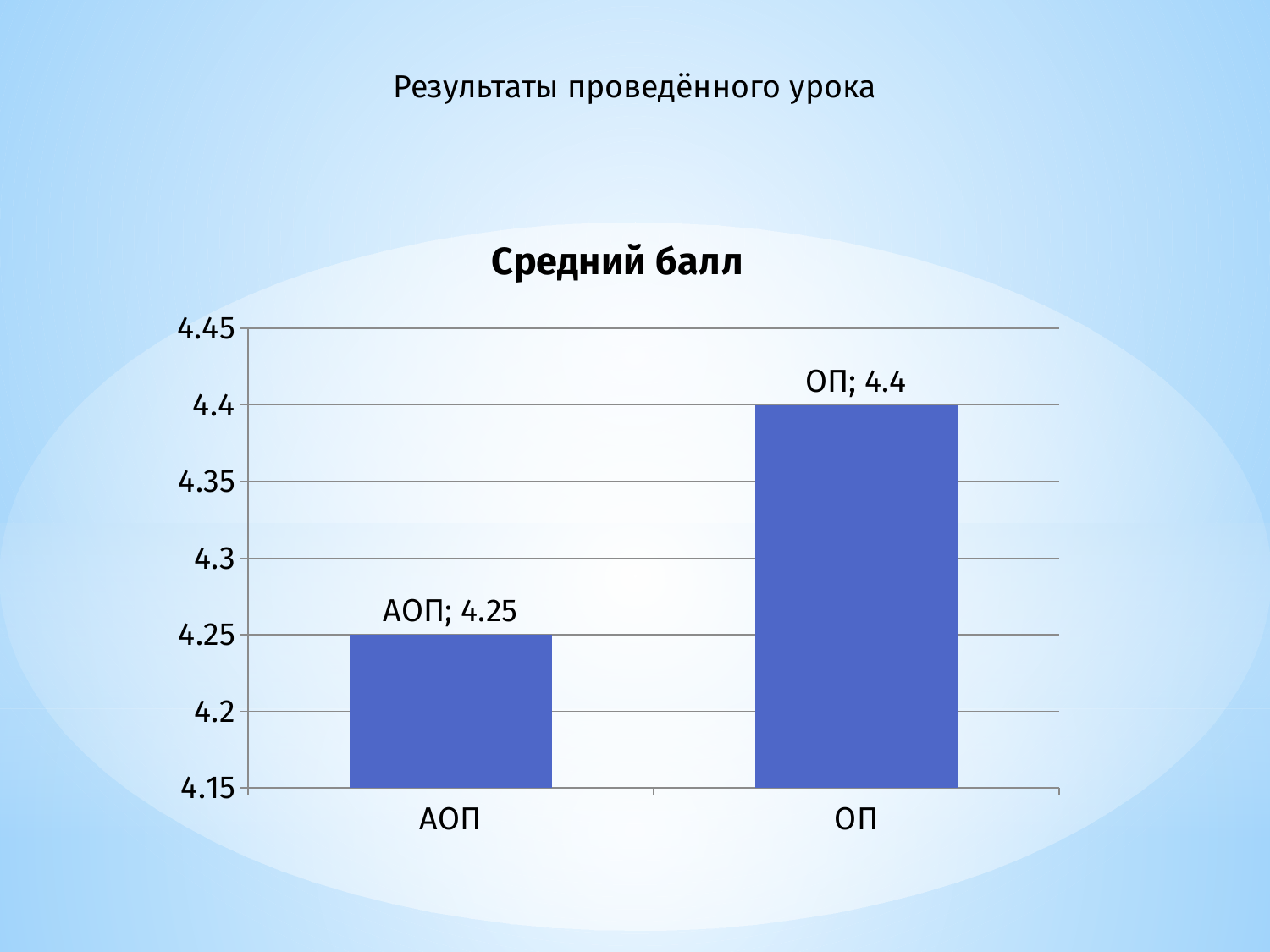

Результаты проведённого урока

### Chart: Средний балл

| Category | Продажи |
|---|---|
| АОП | 4.25 |
| ОП | 4.4 |